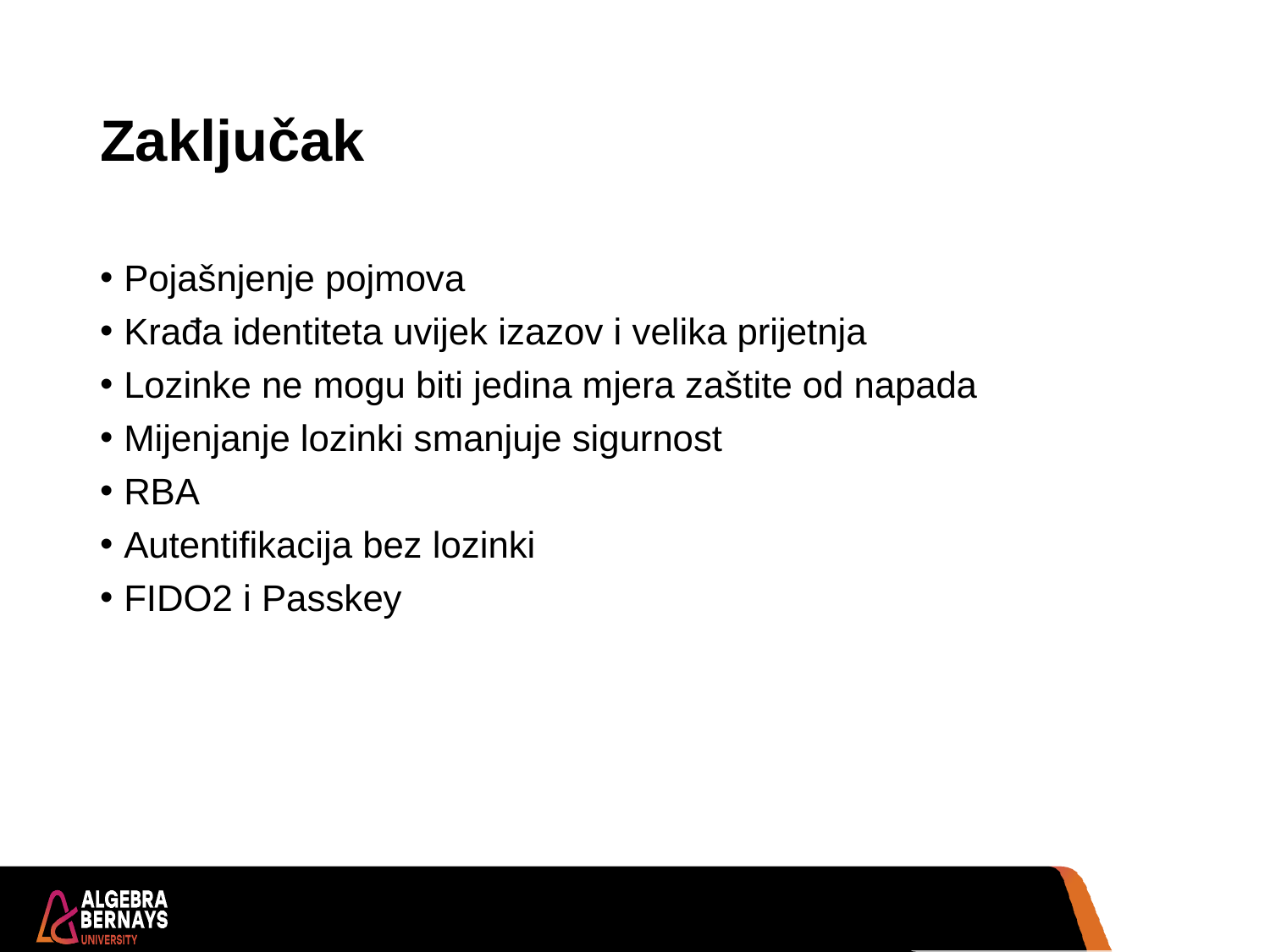

# Zaključak
Pojašnjenje pojmova
Krađa identiteta uvijek izazov i velika prijetnja
Lozinke ne mogu biti jedina mjera zaštite od napada
Mijenjanje lozinki smanjuje sigurnost
RBA
Autentifikacija bez lozinki
FIDO2 i Passkey